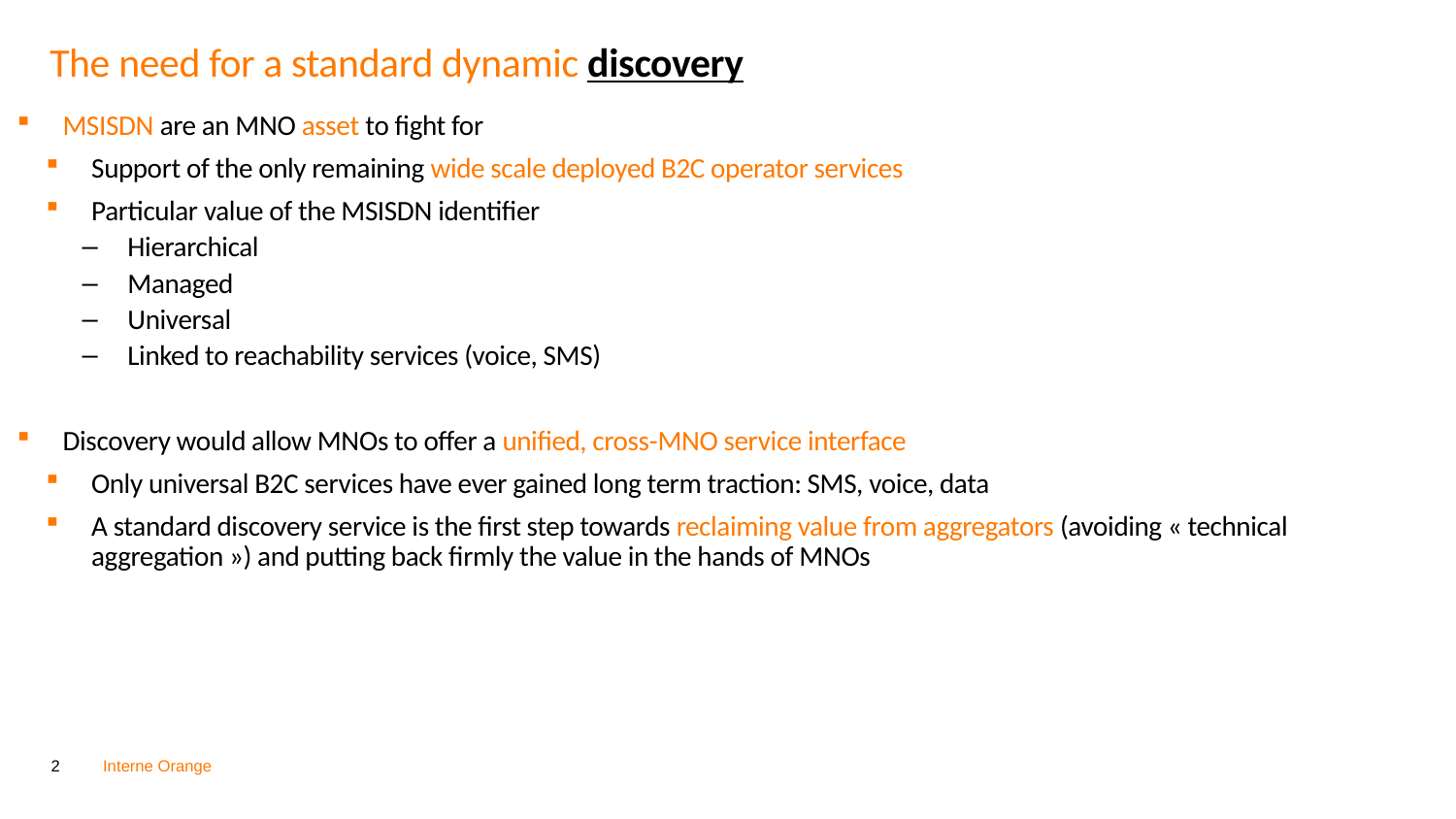

# The need for a standard dynamic discovery
MSISDN are an MNO asset to fight for
Support of the only remaining wide scale deployed B2C operator services
Particular value of the MSISDN identifier
Hierarchical
Managed
Universal
Linked to reachability services (voice, SMS)

Discovery would allow MNOs to offer a unified, cross-MNO service interface
Only universal B2C services have ever gained long term traction: SMS, voice, data
A standard discovery service is the first step towards reclaiming value from aggregators (avoiding « technical aggregation ») and putting back firmly the value in the hands of MNOs